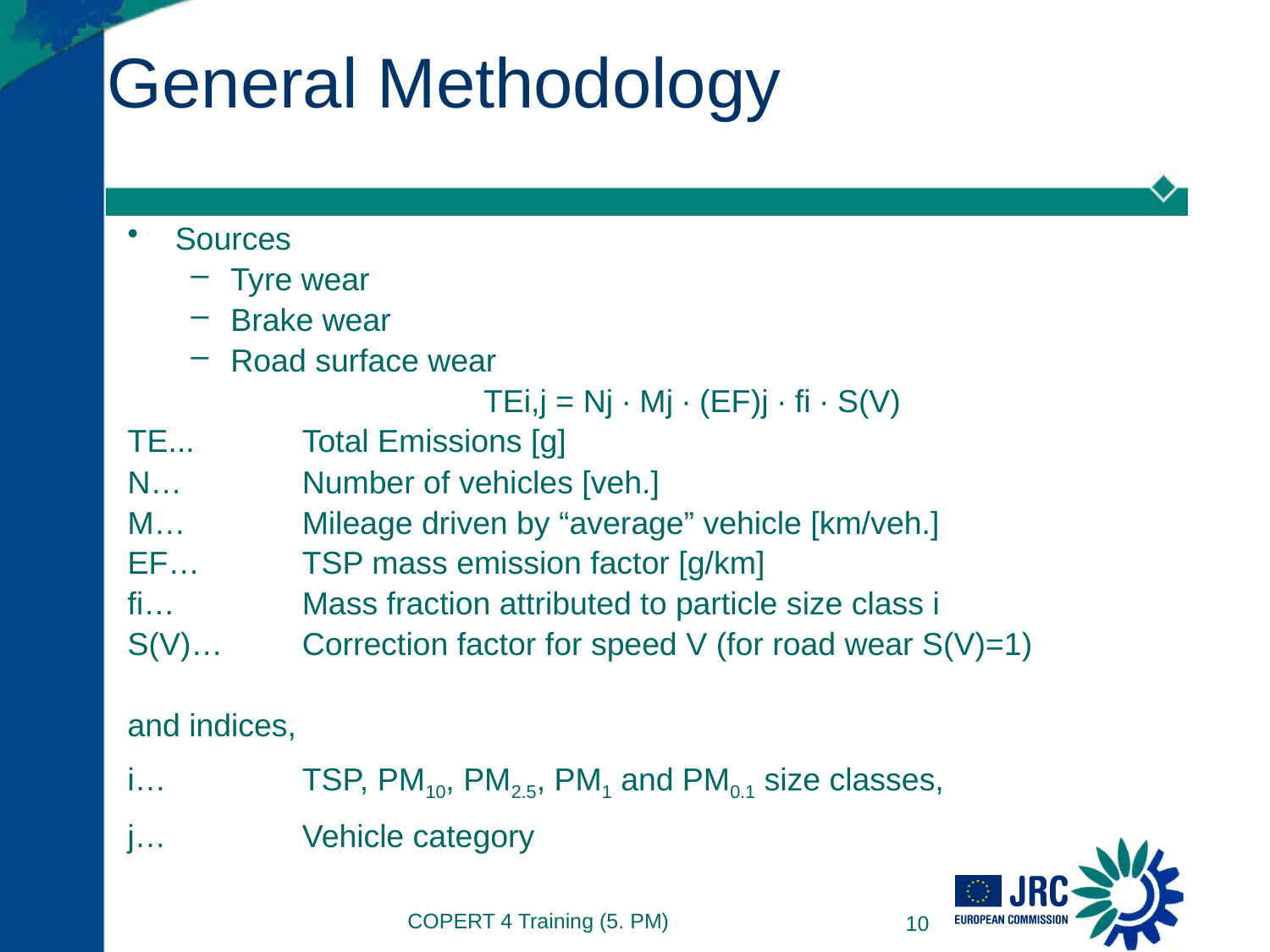

#
General Methodology
Sources
Tyre wear
Brake wear
Road surface wear
TEi,j = Nj ∙ Mj ∙ (EF)j ∙ fi ∙ S(V)
TE...	Total Emissions [g]
N…	Number of vehicles [veh.]
M…	Mileage driven by “average” vehicle [km/veh.]
EF…	TSP mass emission factor [g/km]
fi…	Mass fraction attributed to particle size class i
S(V)…	Correction factor for speed V (for road wear S(V)=1)

and indices,
i…		TSP, PM10, PM2.5, PM1 and PM0.1 size classes,
j…		Vehicle category
COPERT 4 Training (5. PM)
10